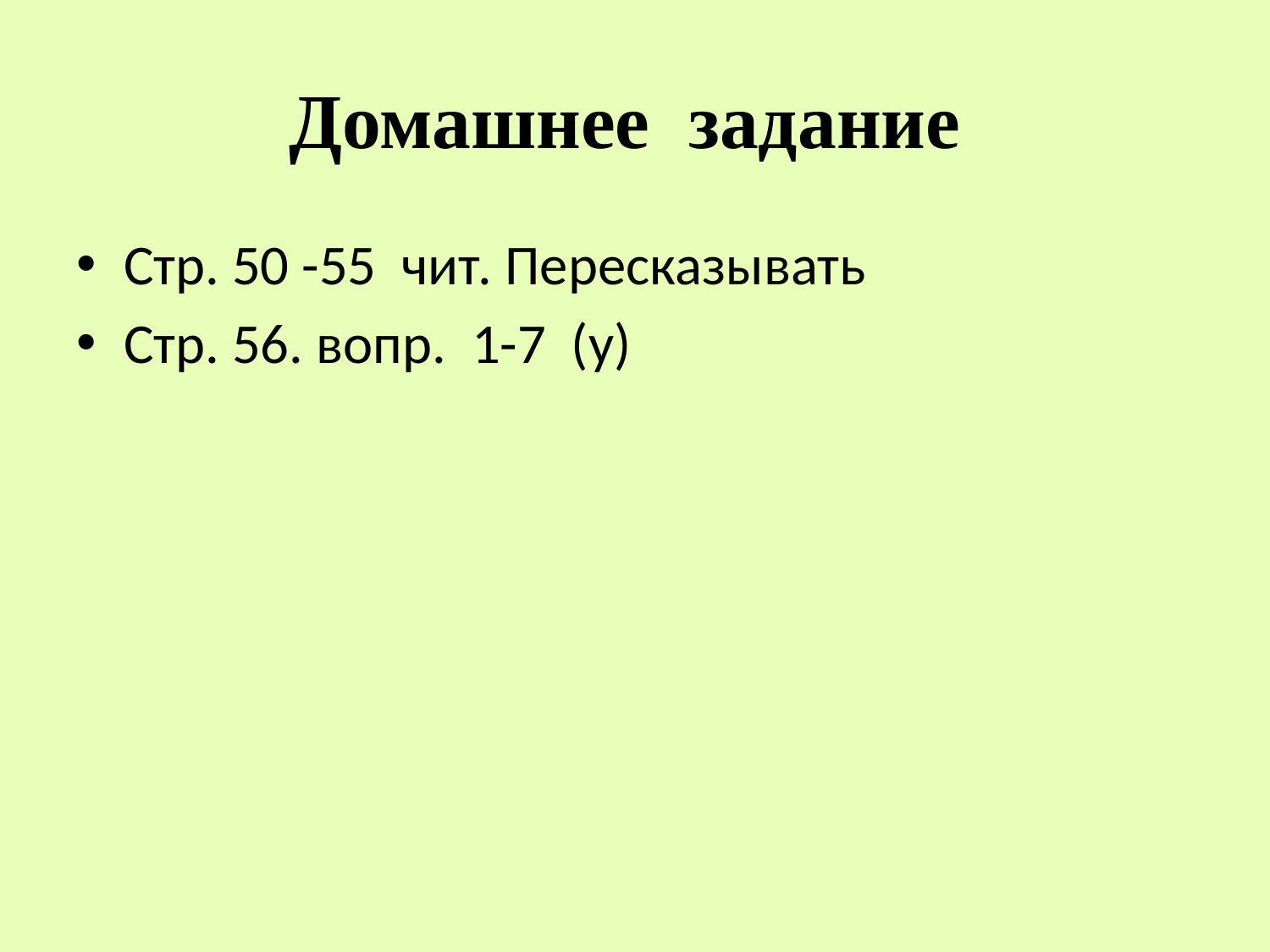

# Домашнее  задание
Стр. 50 -55  чит. Пересказывать
Стр. 56. вопр.  1-7  (у)